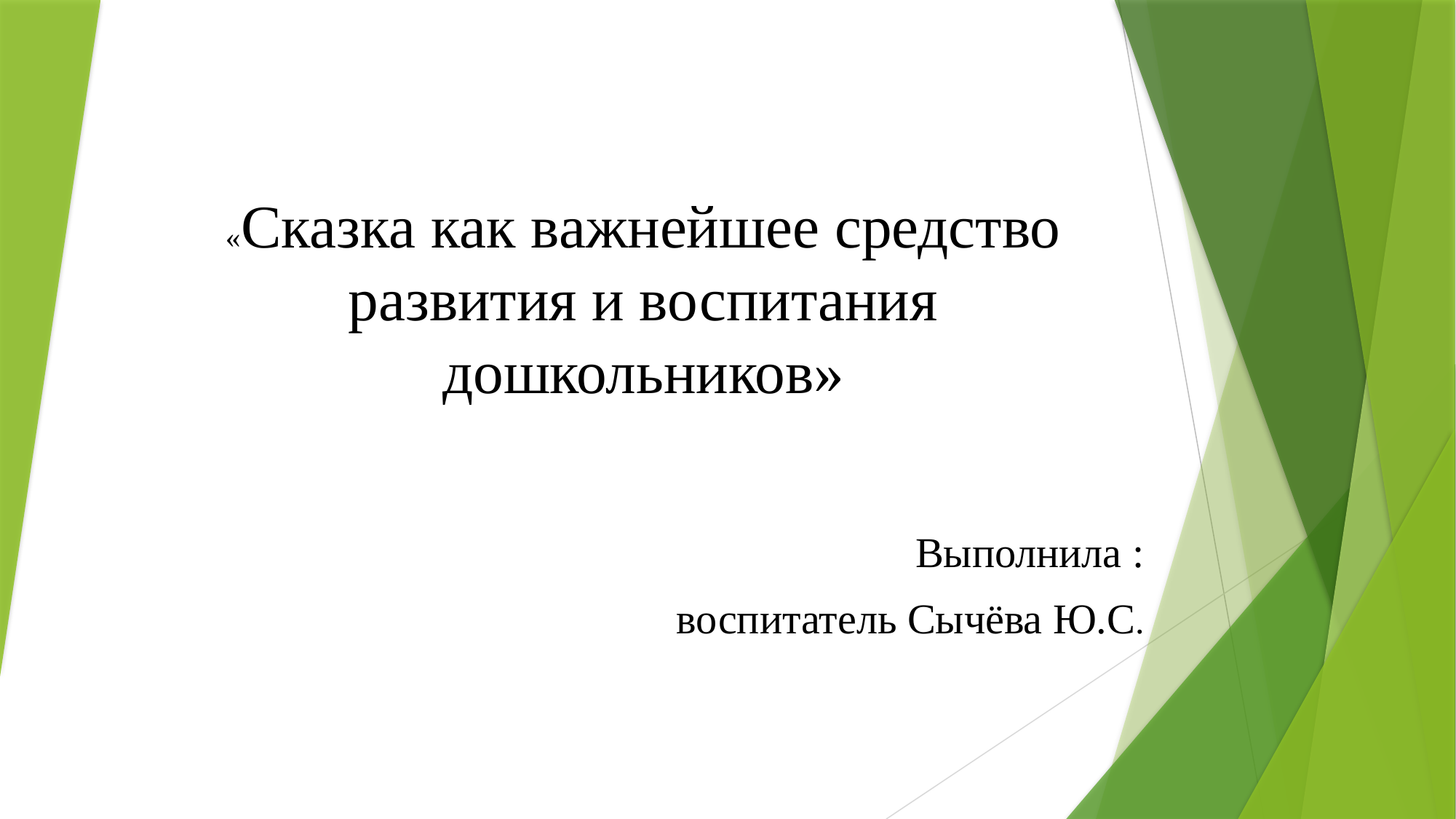

# «Сказка как важнейшее средство развития и воспитания дошкольников»
Выполнила :
 воспитатель Сычёва Ю.С.